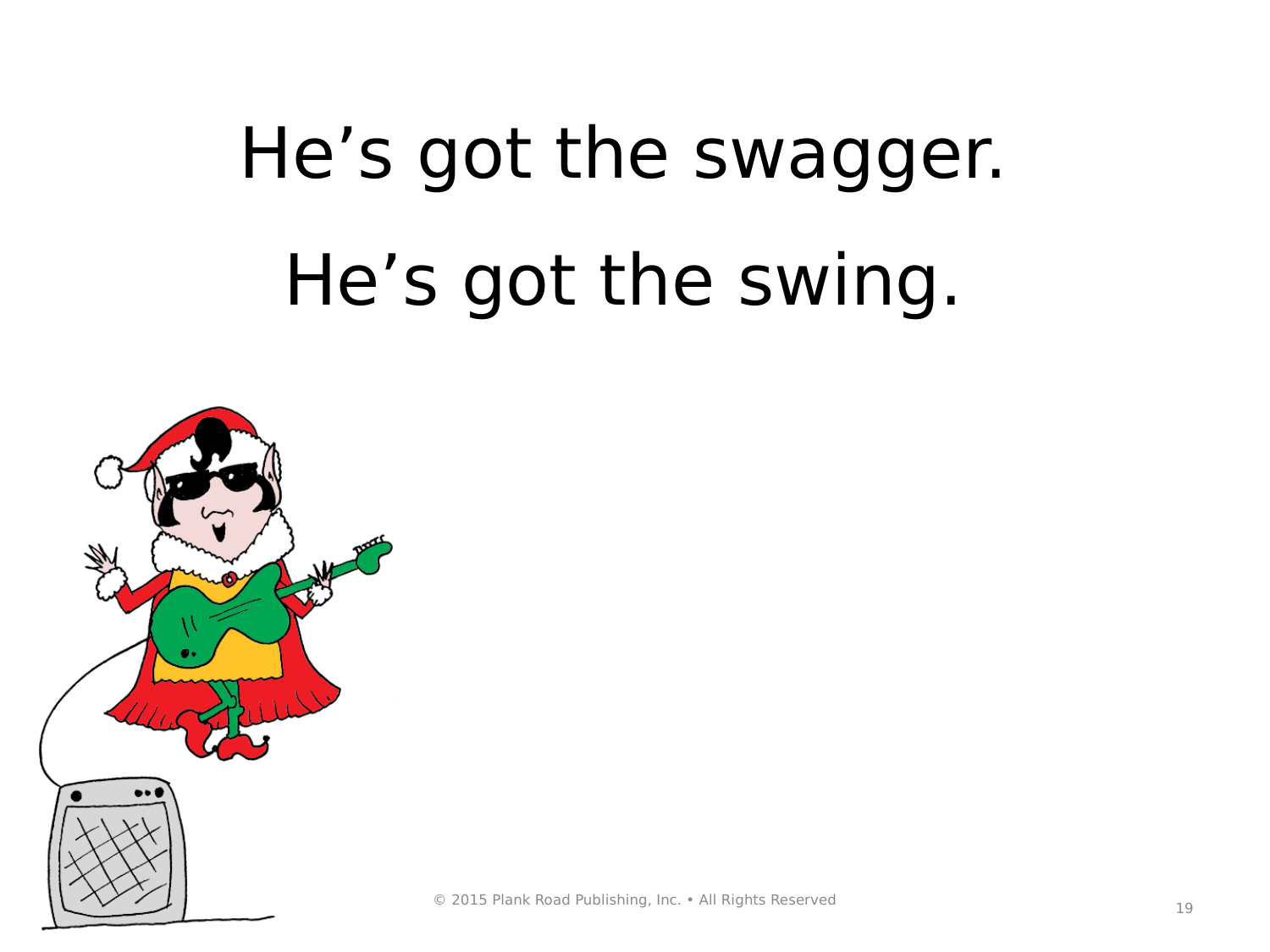

He’s got the swagger.
He’s got the swing.
19